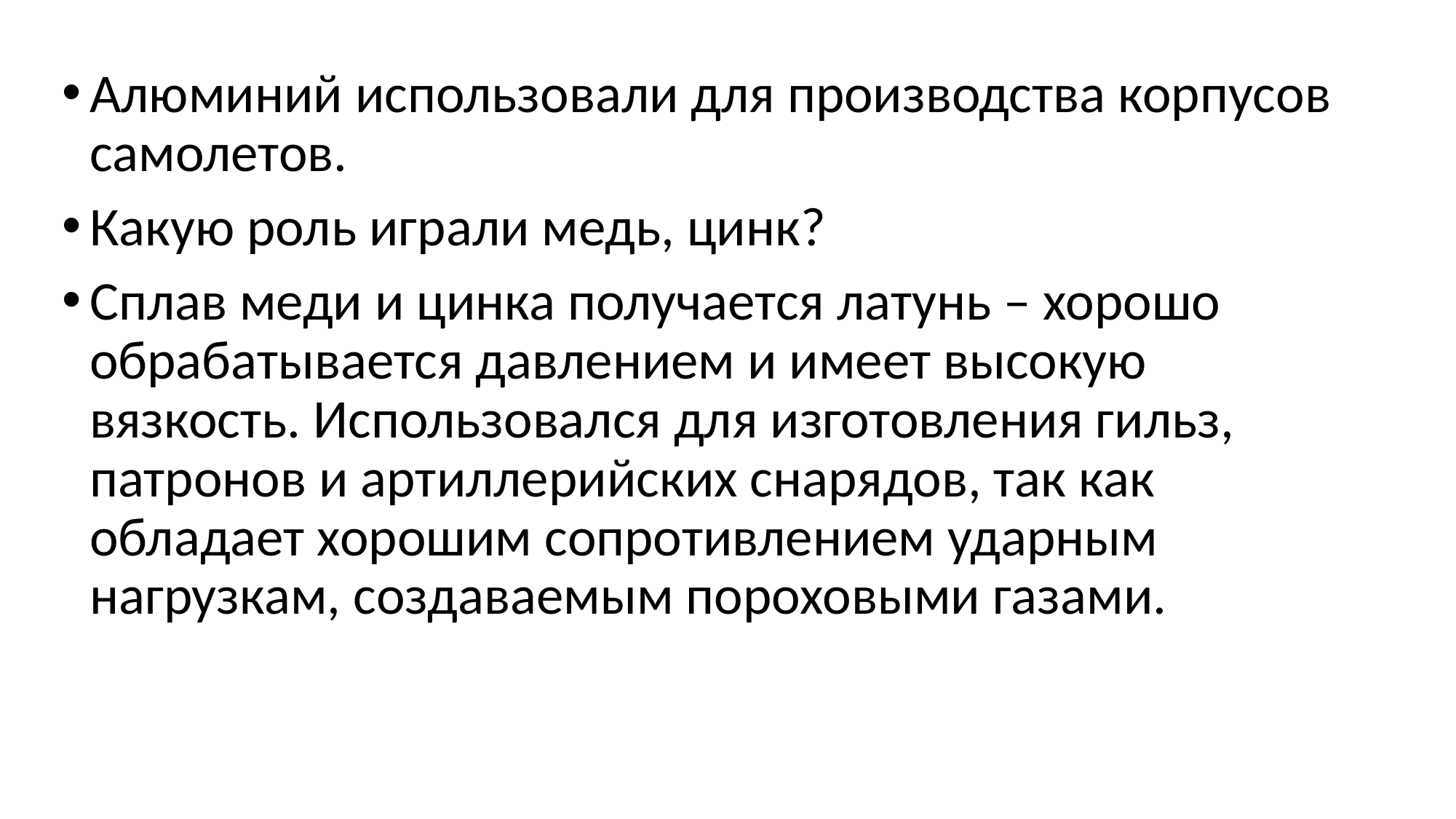

Алюминий использовали для производства корпусов самолетов.
Какую роль играли медь, цинк?
Сплав меди и цинка получается латунь – хорошо обрабатывается давлением и имеет высокую вязкость. Использовался для изготовления гильз, патронов и артиллерийских снарядов, так как обладает хорошим сопротивлением ударным нагрузкам, создаваемым пороховыми газами.